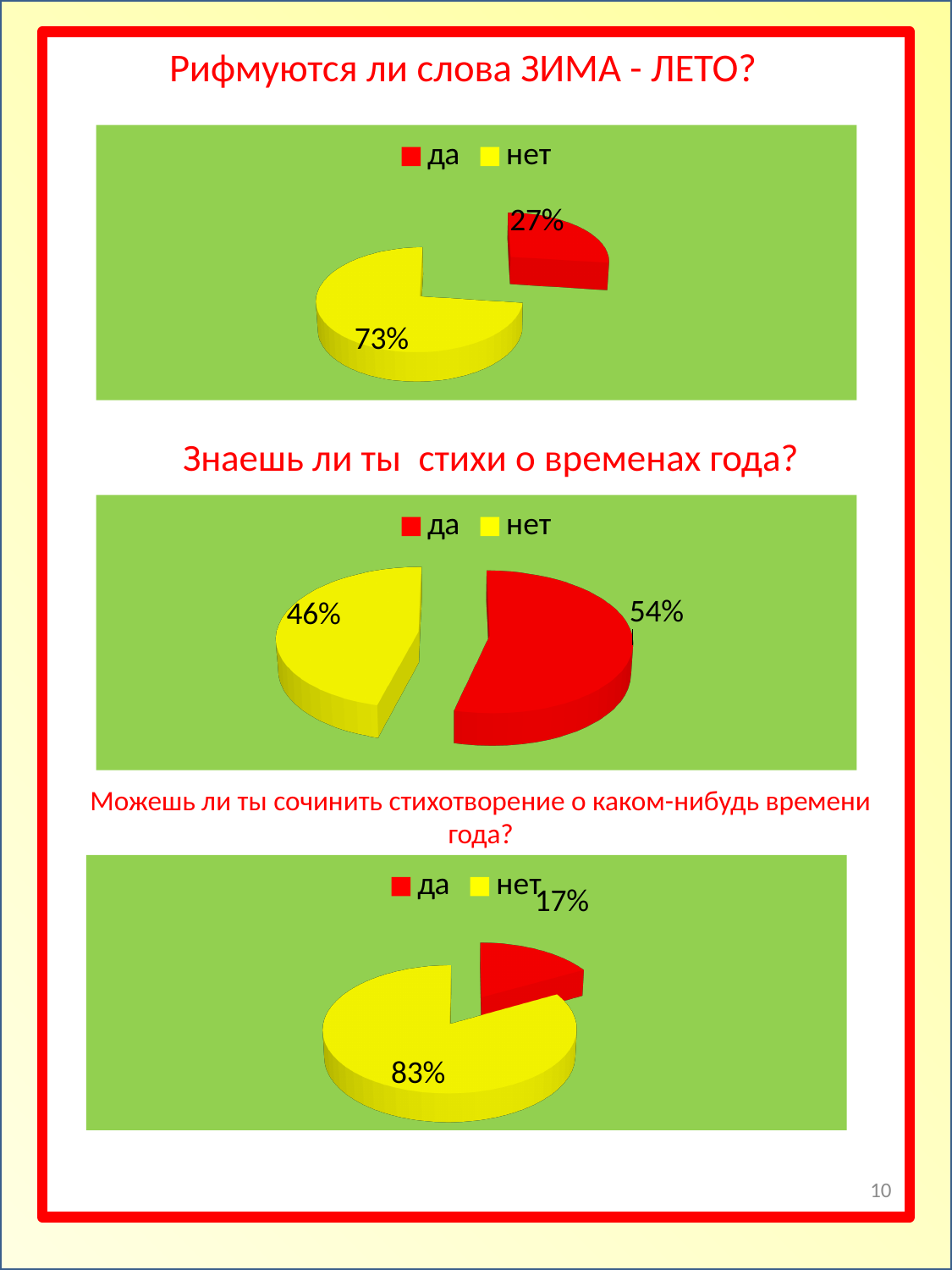

Рифмуются ли слова ЗИМА - ЛЕТО?

[unsupported chart]

Знаешь ли ты  стихи о временах года?

[unsupported chart]

Можешь ли ты сочинить стихотворение о каком-нибудь времени года?

[unsupported chart]

10